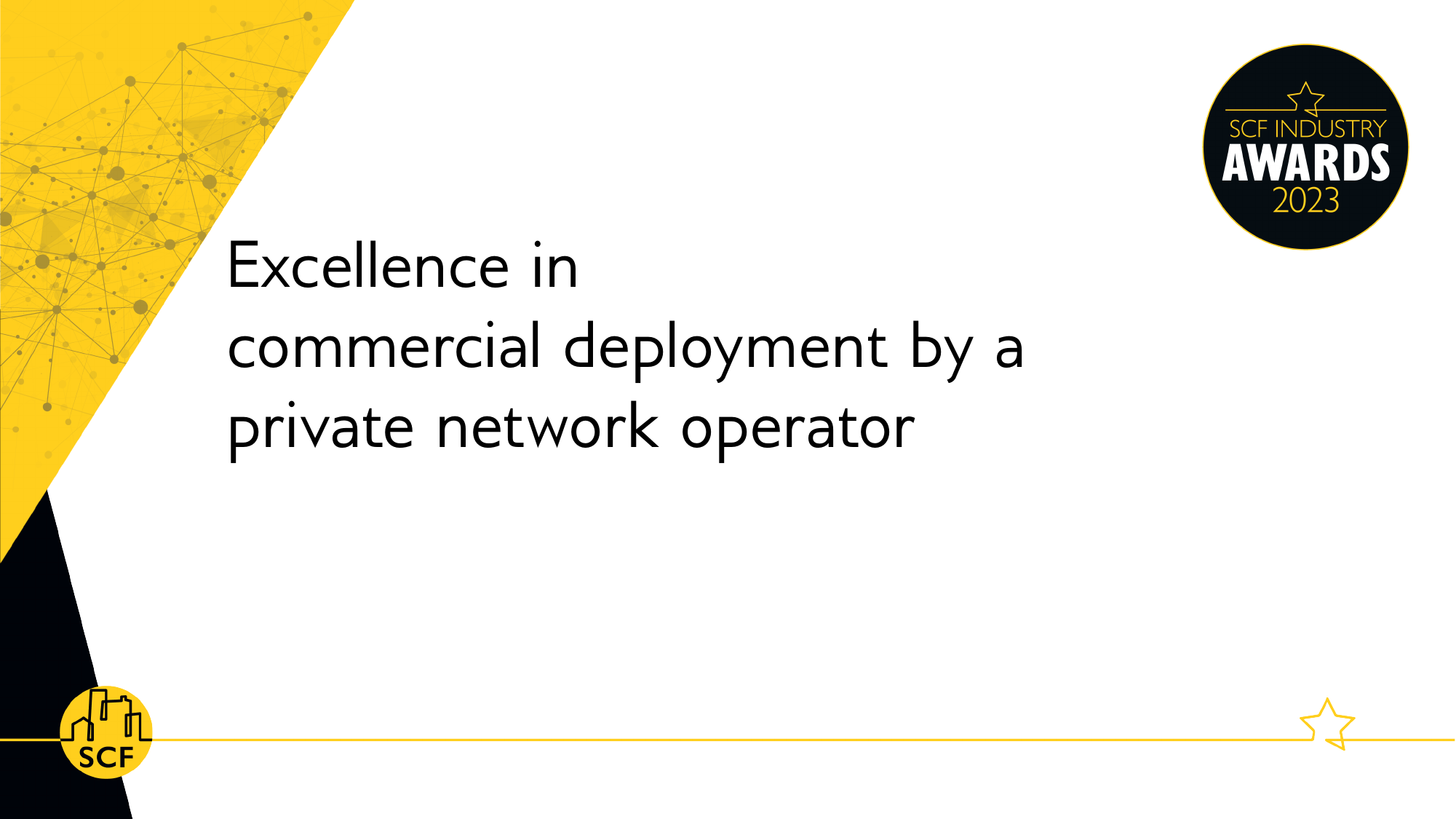

Excellence in
commercial deployment by a private network operator